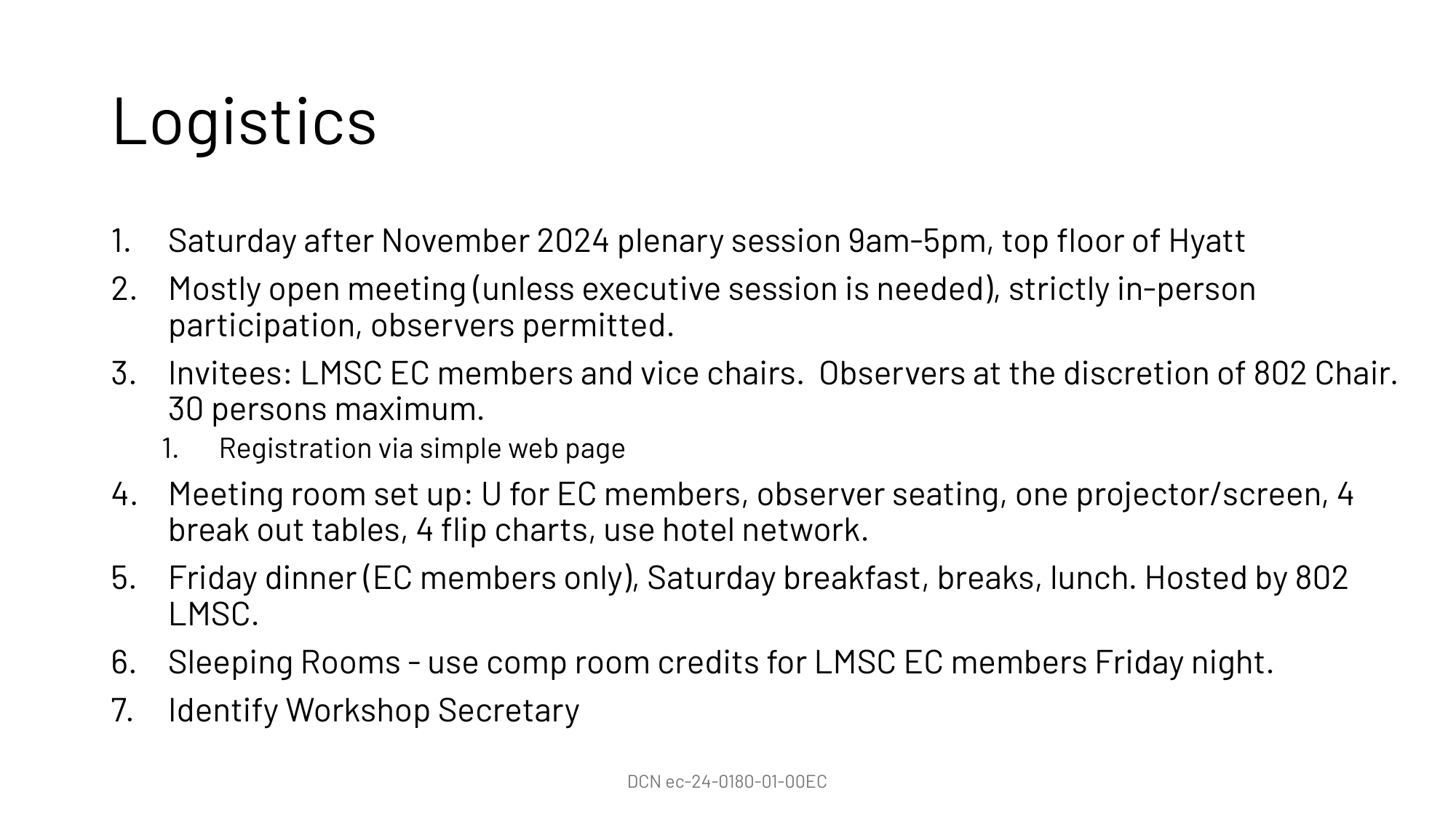

# Logistics
Saturday after November 2024 plenary session 9am-5pm, top floor of Hyatt
Mostly open meeting (unless executive session is needed), strictly in-person participation, observers permitted.
Invitees: LMSC EC members and vice chairs.  Observers at the discretion of 802 Chair.  30 persons maximum.
Registration via simple web page
Meeting room set up: U for EC members, observer seating, one projector/screen, 4 break out tables, 4 flip charts, use hotel network.
Friday dinner (EC members only), Saturday breakfast, breaks, lunch. Hosted by 802 LMSC.
Sleeping Rooms - use comp room credits for LMSC EC members Friday night.
Identify Workshop Secretary

DCN ec-24-0180-01-00EC